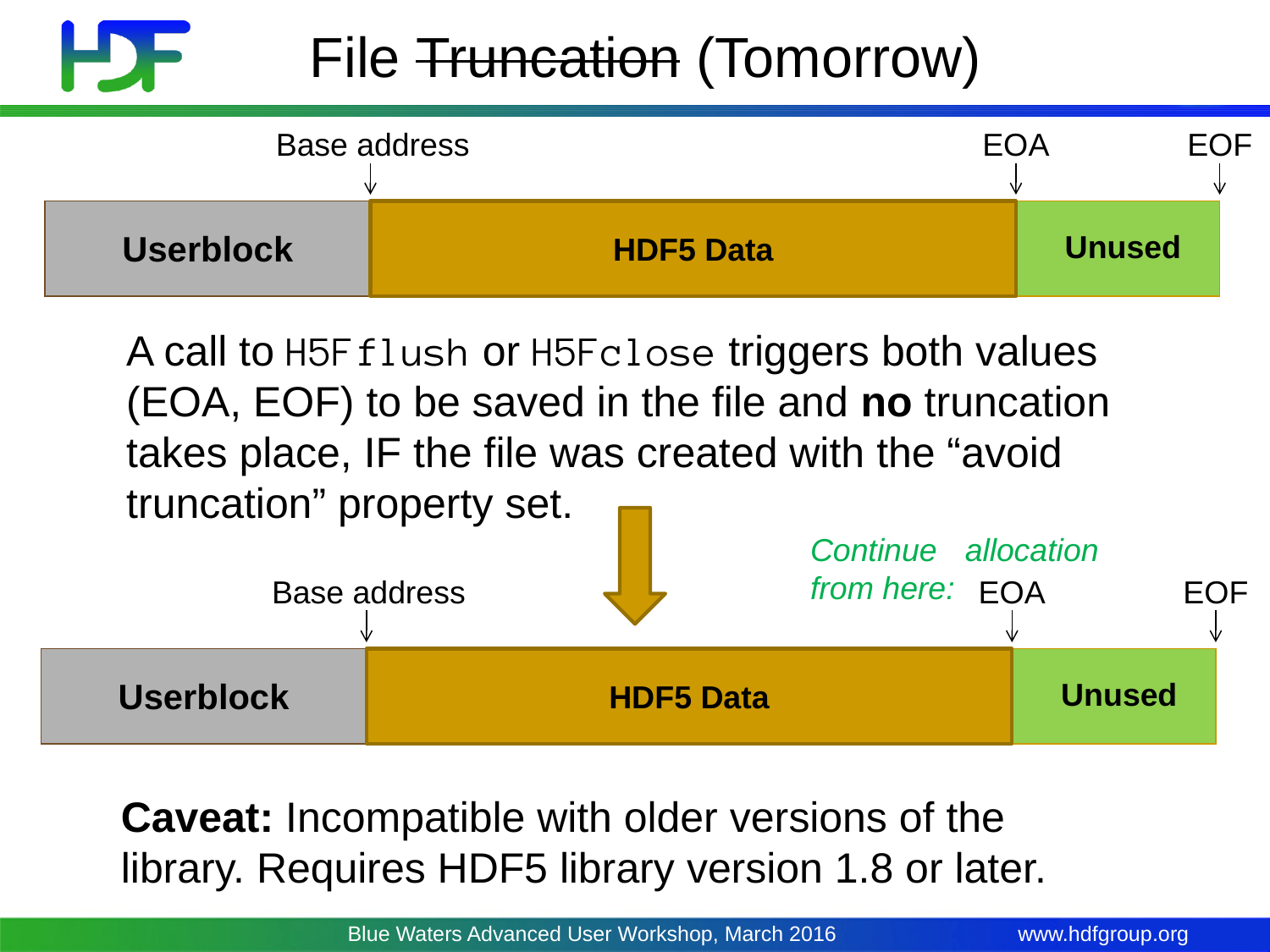

# File Truncation (Tomorrow)
Base address
EOA
EOF

Userblock
Unused
HDF5 Data
A call to H5Fflush or H5Fclose triggers both values (EOA, EOF) to be saved in the file and no truncation takes place, IF the file was created with the “avoid truncation” property set.

Continue allocation from here:
Base address
EOA
EOF

Userblock
Unused
HDF5 Data
Caveat: Incompatible with older versions of the library. Requires HDF5 library version 1.8 or later.
Blue Waters Advanced User Workshop, March 2016